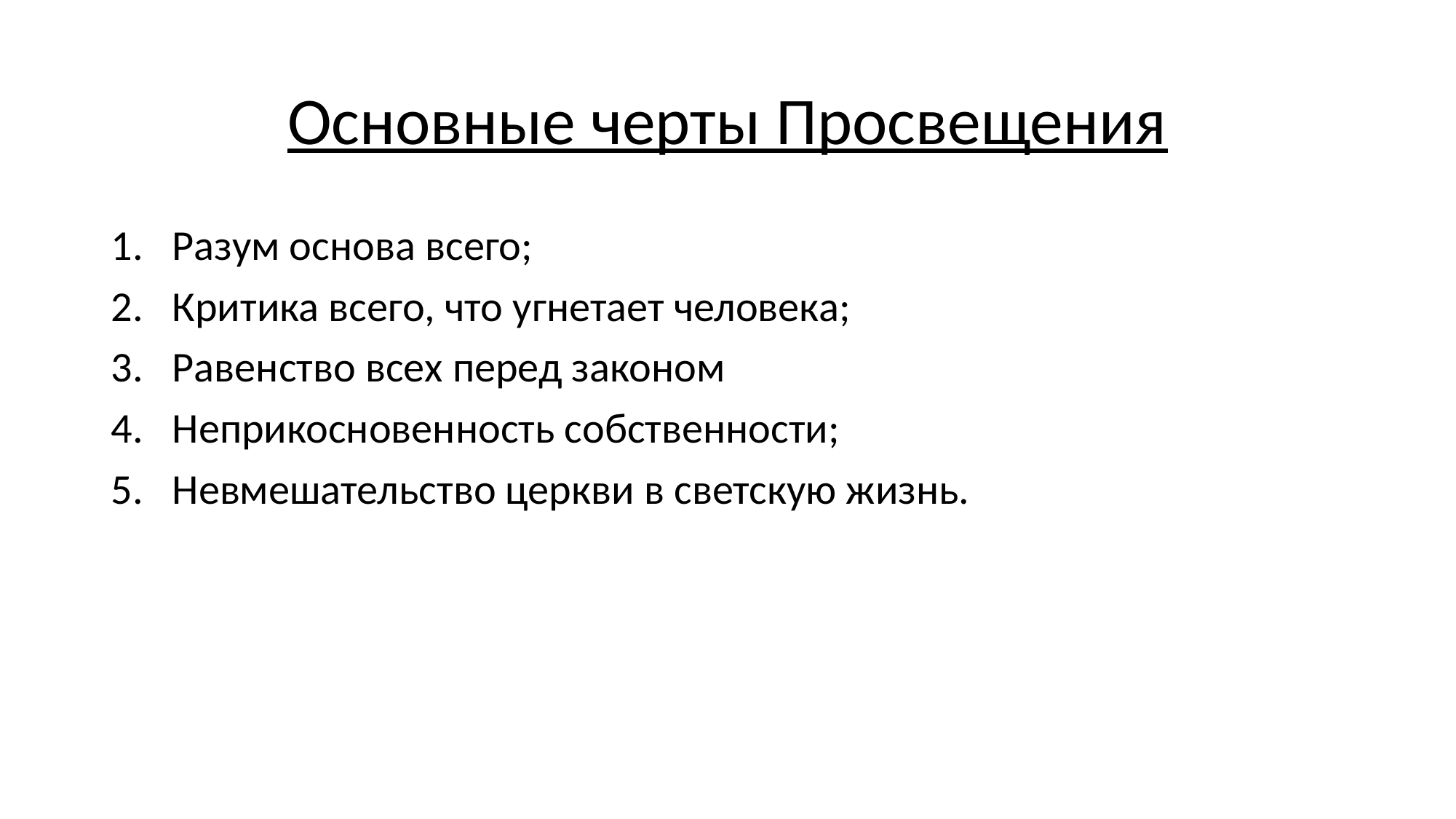

# Основные черты Просвещения
Разум основа всего;
Критика всего, что угнетает человека;
Равенство всех перед законом
Неприкосновенность собственности;
Невмешательство церкви в светскую жизнь.